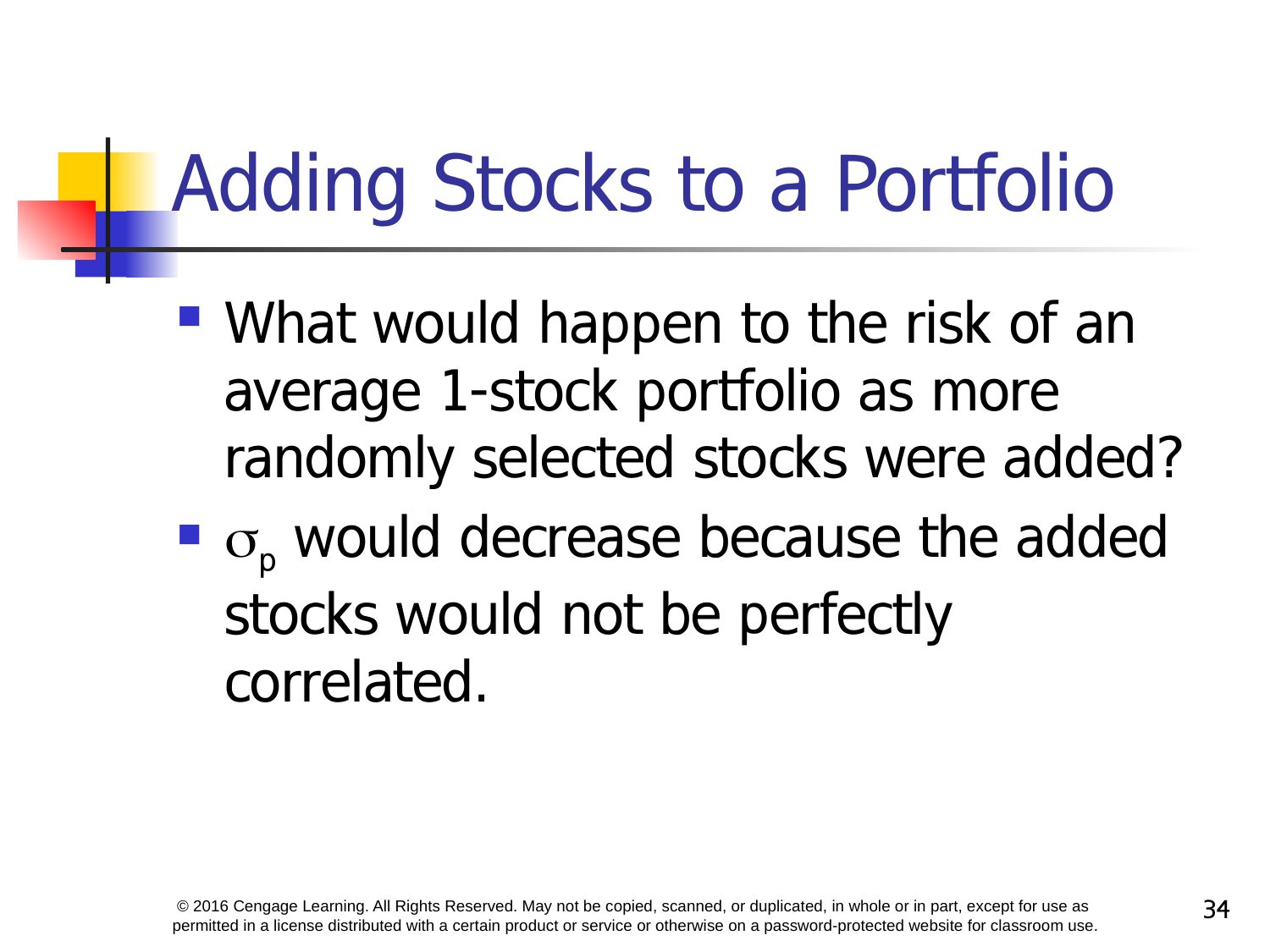

# Adding Stocks to a Portfolio
What would happen to the risk of an average 1-stock portfolio as more randomly selected stocks were added?
σp would decrease because the added stocks would not be perfectly correlated.
34